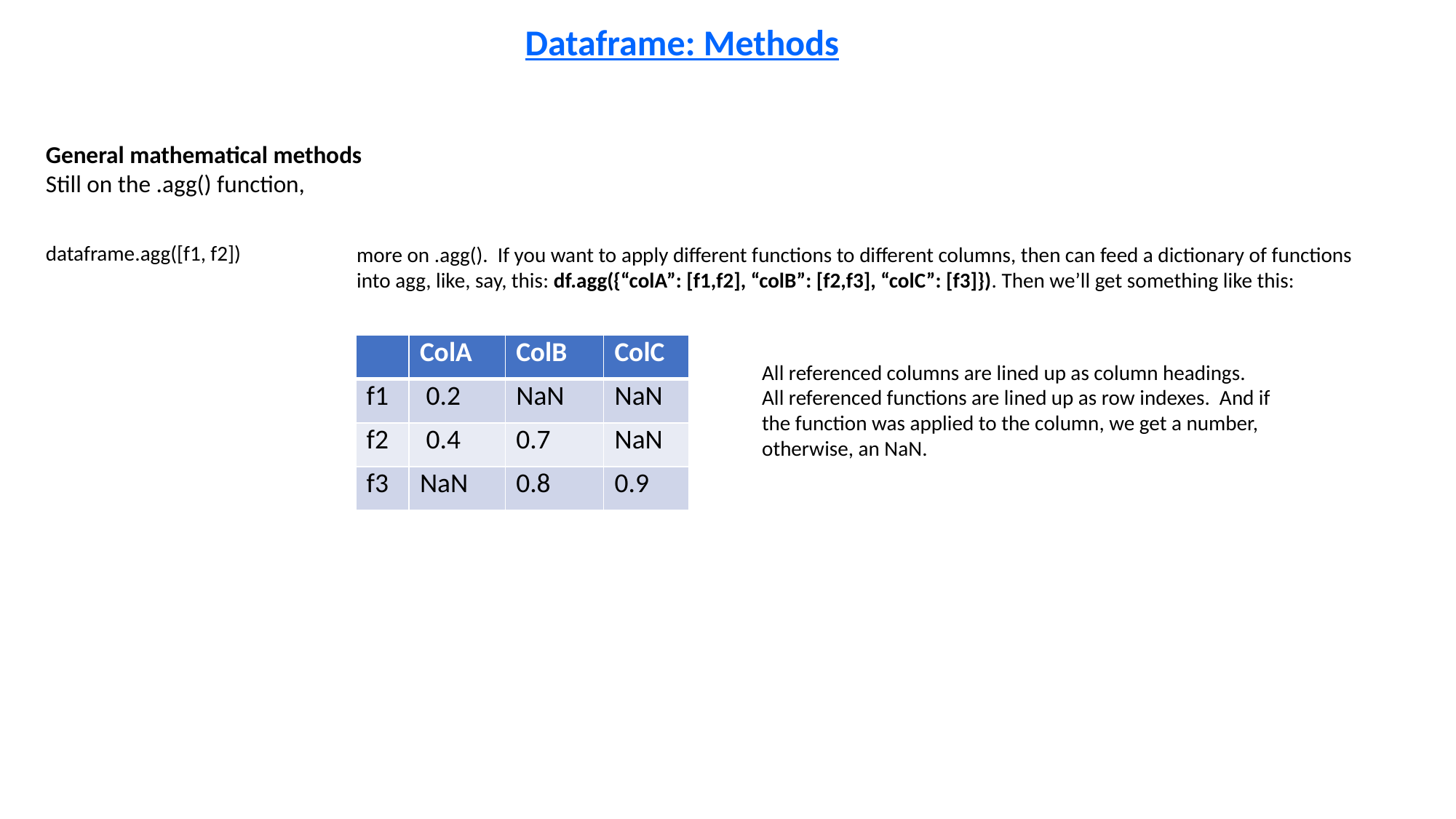

Dataframe: Methods
General mathematical methods
Still on the .agg() function,
dataframe.agg([f1, f2])
more on .agg().  If you want to apply different functions to different columns, then can feed a dictionary of functions into agg, like, say, this: df.agg({“colA”: [f1,f2], “colB”: [f2,f3], “colC”: [f3]}). Then we’ll get something like this:
|  | ColA | ColB | ColC |
| --- | --- | --- | --- |
| f1 | 0.2 | NaN | NaN |
| f2 | 0.4 | 0.7 | NaN |
| f3 | NaN | 0.8 | 0.9 |
All referenced columns are lined up as column headings.  All referenced functions are lined up as row indexes.  And if the function was applied to the column, we get a number, otherwise, an NaN.